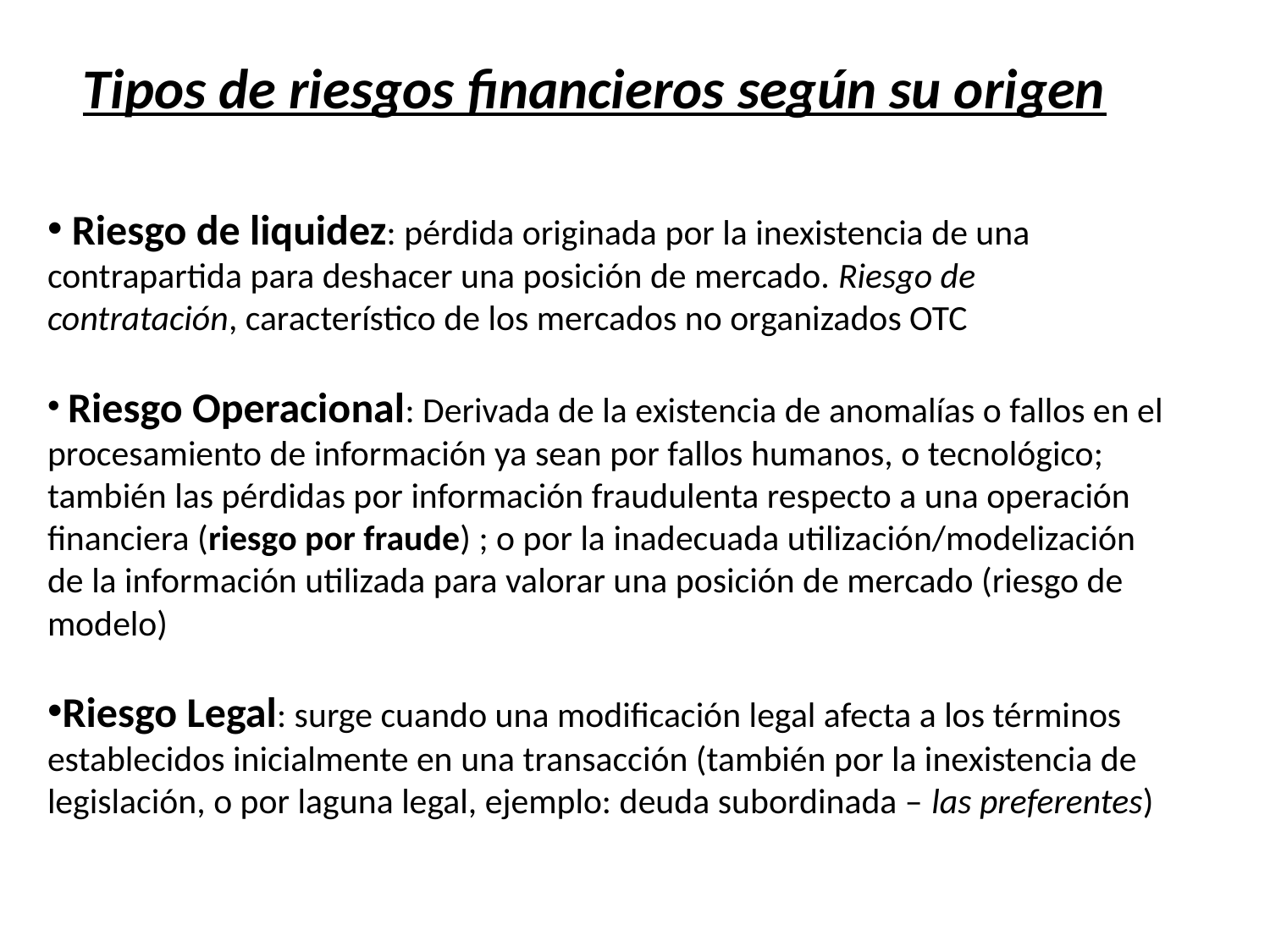

Tipos de riesgos financieros según su origen
 Riesgo de liquidez: pérdida originada por la inexistencia de una contrapartida para deshacer una posición de mercado. Riesgo de contratación, característico de los mercados no organizados OTC

 Riesgo Operacional: Derivada de la existencia de anomalías o fallos en el procesamiento de información ya sean por fallos humanos, o tecnológico; también las pérdidas por información fraudulenta respecto a una operación financiera (riesgo por fraude) ; o por la inadecuada utilización/modelización de la información utilizada para valorar una posición de mercado (riesgo de modelo)

Riesgo Legal: surge cuando una modificación legal afecta a los términos establecidos inicialmente en una transacción (también por la inexistencia de legislación, o por laguna legal, ejemplo: deuda subordinada – las preferentes)